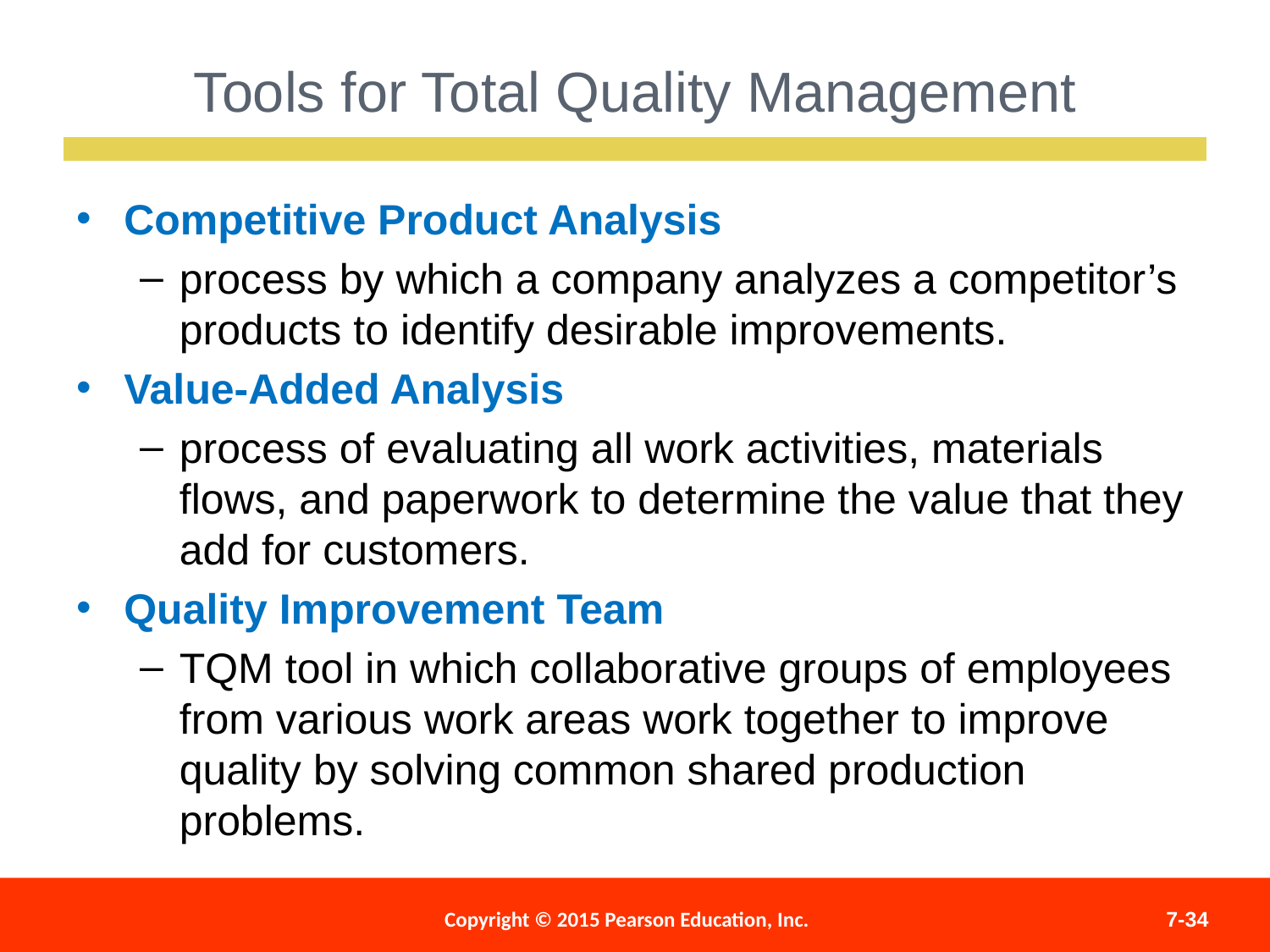

Tools for Total Quality Management
Competitive Product Analysis
process by which a company analyzes a competitor’s products to identify desirable improvements.
Value-Added Analysis
process of evaluating all work activities, materials flows, and paperwork to determine the value that they add for customers.
Quality Improvement Team
TQM tool in which collaborative groups of employees from various work areas work together to improve quality by solving common shared production problems.